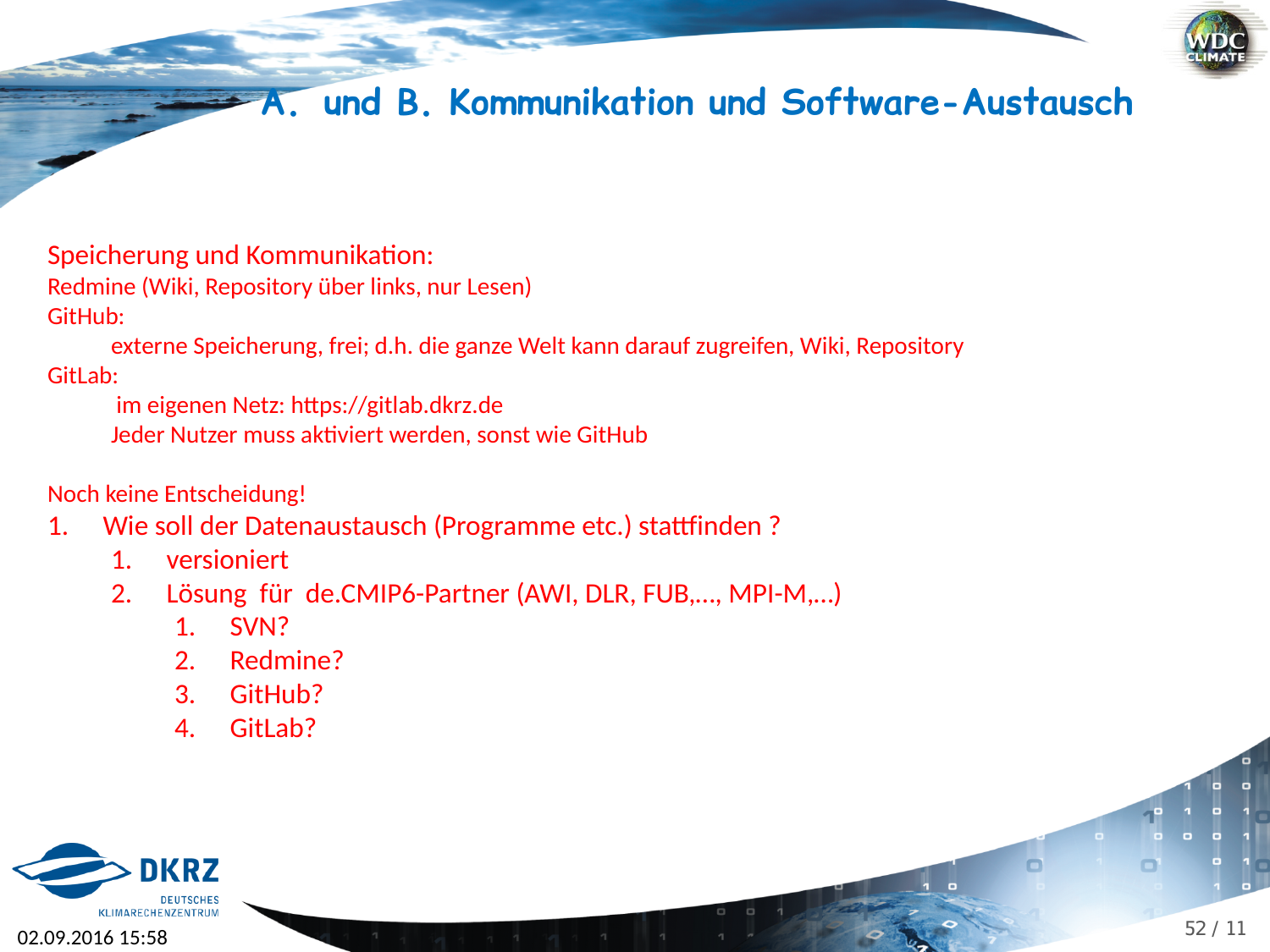

und B. Kommunikation und Software-Austausch

Speicherung und Kommunikation:
Redmine (Wiki, Repository über links, nur Lesen)
GitHub:
externe Speicherung, frei; d.h. die ganze Welt kann darauf zugreifen, Wiki, Repository
GitLab:
 im eigenen Netz: https://gitlab.dkrz.de
Jeder Nutzer muss aktiviert werden, sonst wie GitHub

Noch keine Entscheidung!
Wie soll der Datenaustausch (Programme etc.) stattfinden ?
versioniert
Lösung  für  de.CMIP6-Partner (AWI, DLR, FUB,…, MPI-M,…)
SVN?
Redmine?
GitHub?
GitLab?